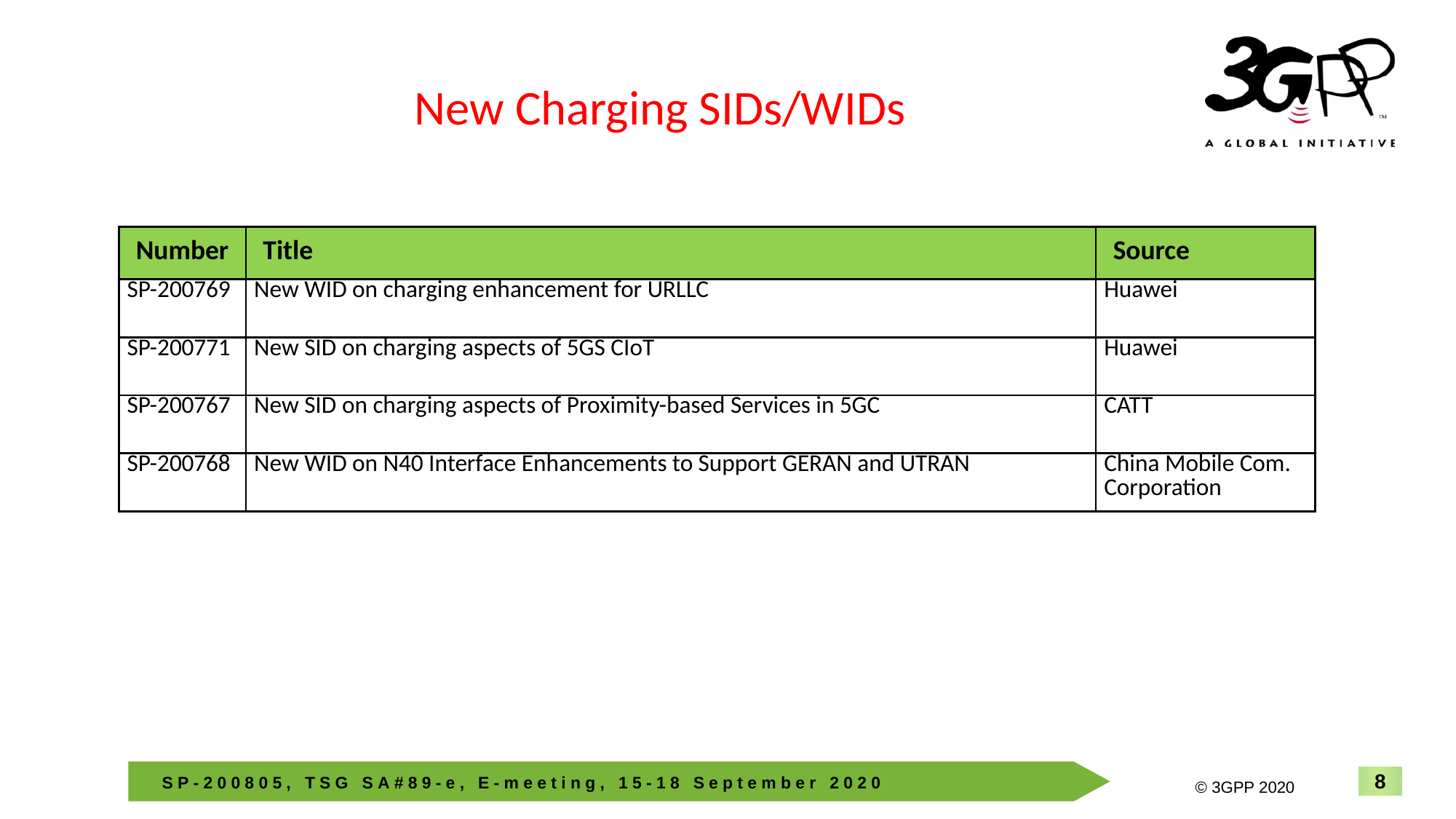

New Charging SIDs/WIDs
| Number | Title | Source |
| --- | --- | --- |
| SP-200769 | New WID on charging enhancement for URLLC | Huawei |
| SP-200771 | New SID on charging aspects of 5GS CIoT | Huawei |
| SP-200767 | New SID on charging aspects of Proximity-based Services in 5GC | CATT |
| SP-200768 | New WID on N40 Interface Enhancements to Support GERAN and UTRAN | China Mobile Com. Corporation |